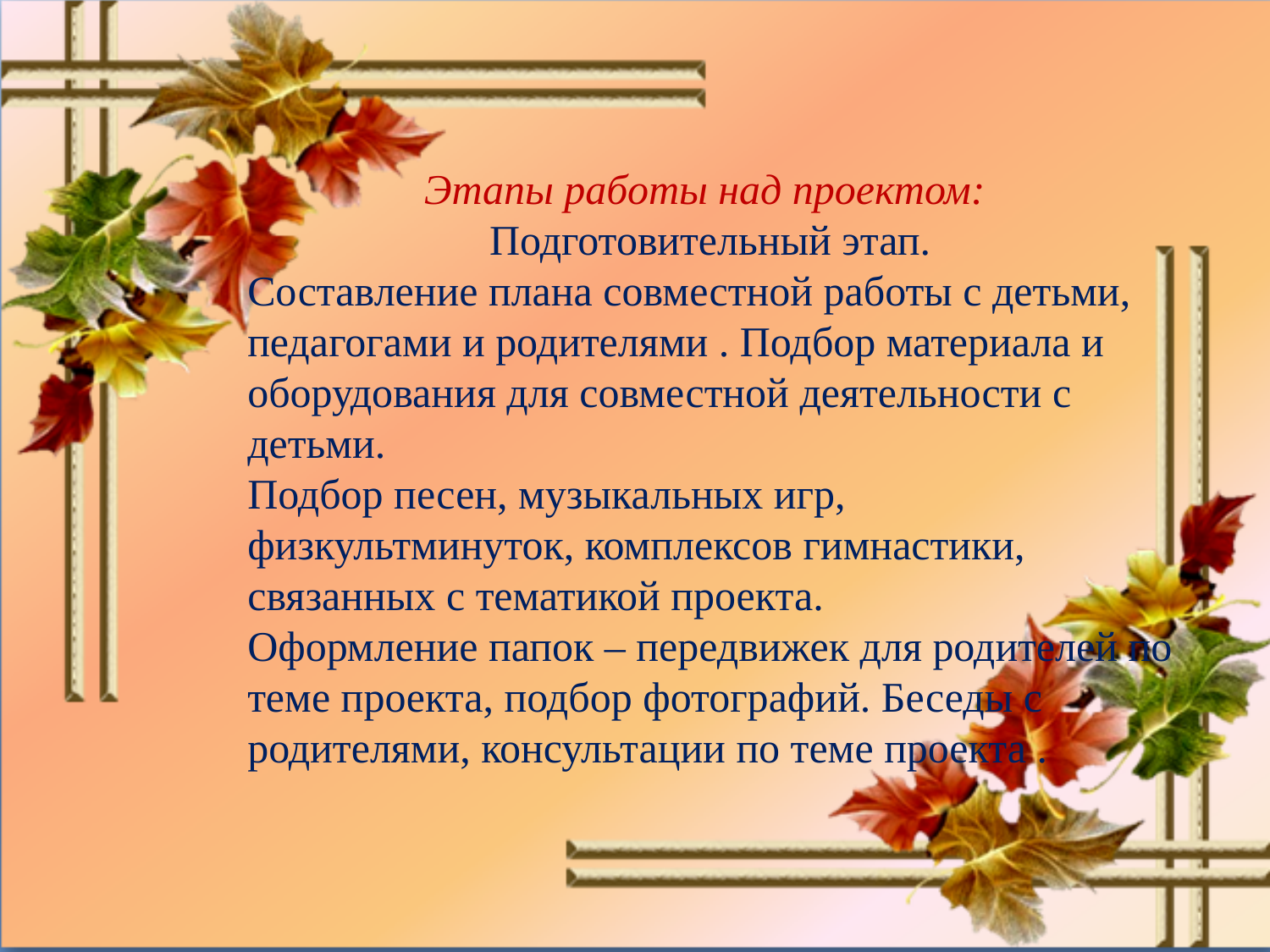

Этапы работы над проектом:
Подготовительный этап.
Составление плана совместной работы с детьми, педагогами и родителями . Подбор материала и оборудования для совместной деятельности с детьми.
Подбор песен, музыкальных игр, физкультминуток, комплексов гимнастики, связанных с тематикой проекта.
Оформление папок – передвижек для родителей по теме проекта, подбор фотографий. Беседы с родителями, консультации по теме проекта .